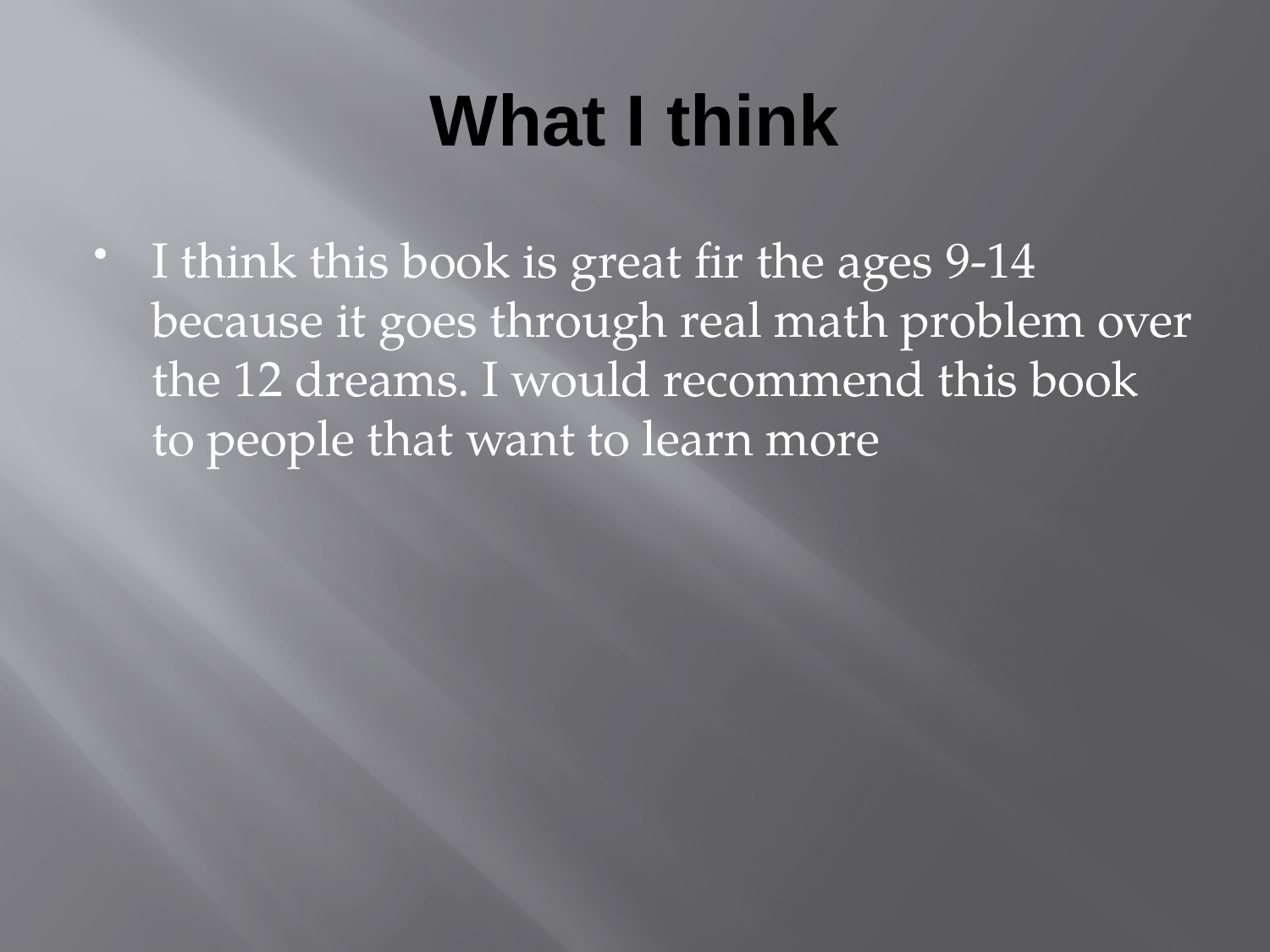

# What I think
I think this book is great fir the ages 9-14 because it goes through real math problem over the 12 dreams. I would recommend this book to people that want to learn more